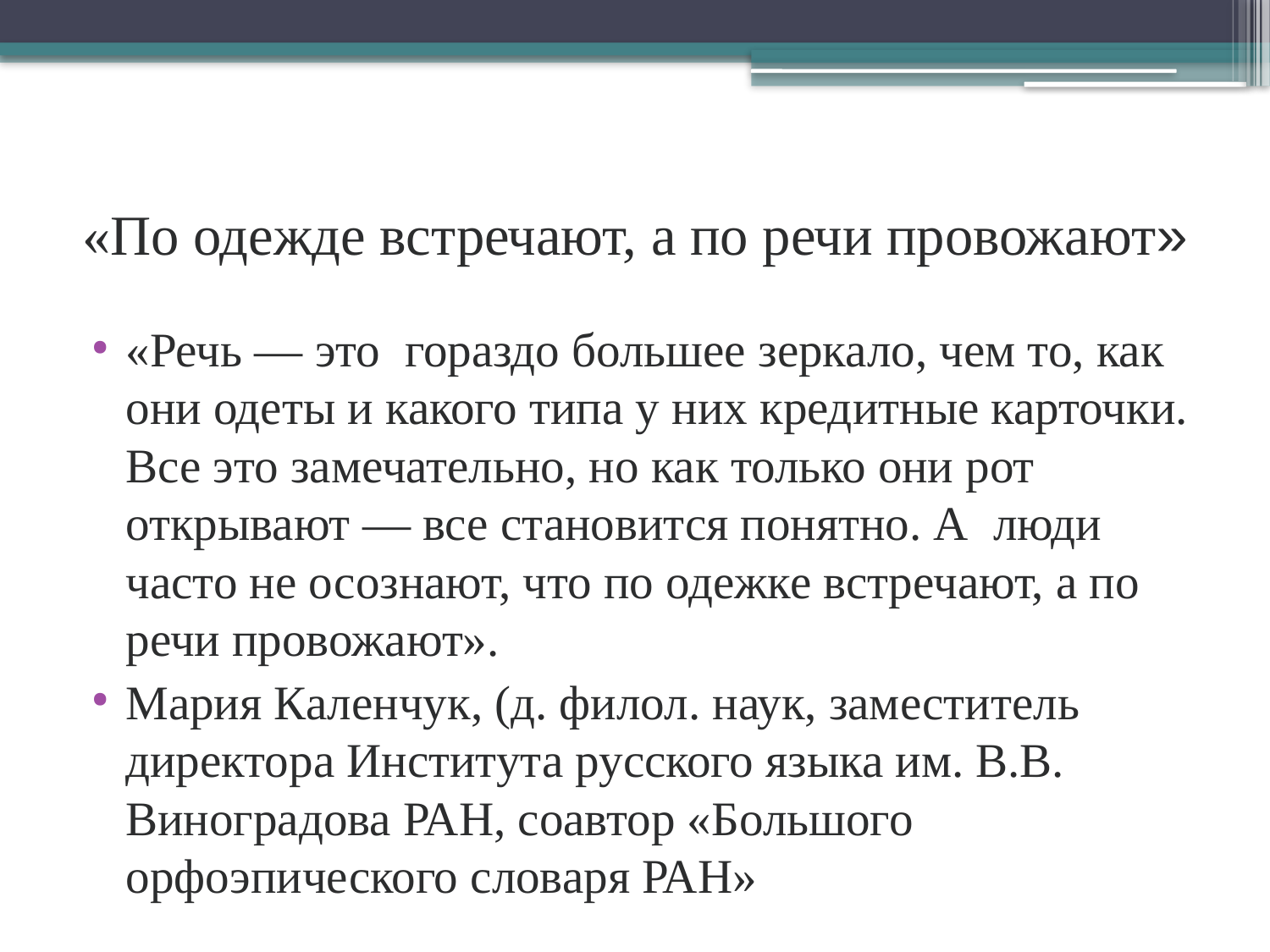

# «По одежде встречают, а по речи провожают»
«Речь — это  гораздо большее зеркало, чем то, как они одеты и какого типа у них кредитные карточки. Все это замечательно, но как только они рот открывают — все становится понятно. А  люди часто не осознают, что по одежке встречают, а по речи провожают».
Мария Каленчук, (д. филол. наук, заместитель директора Института русского языка им. В.В. Виноградова РАН, соавтор «Большого
орфоэпического словаря РАН»